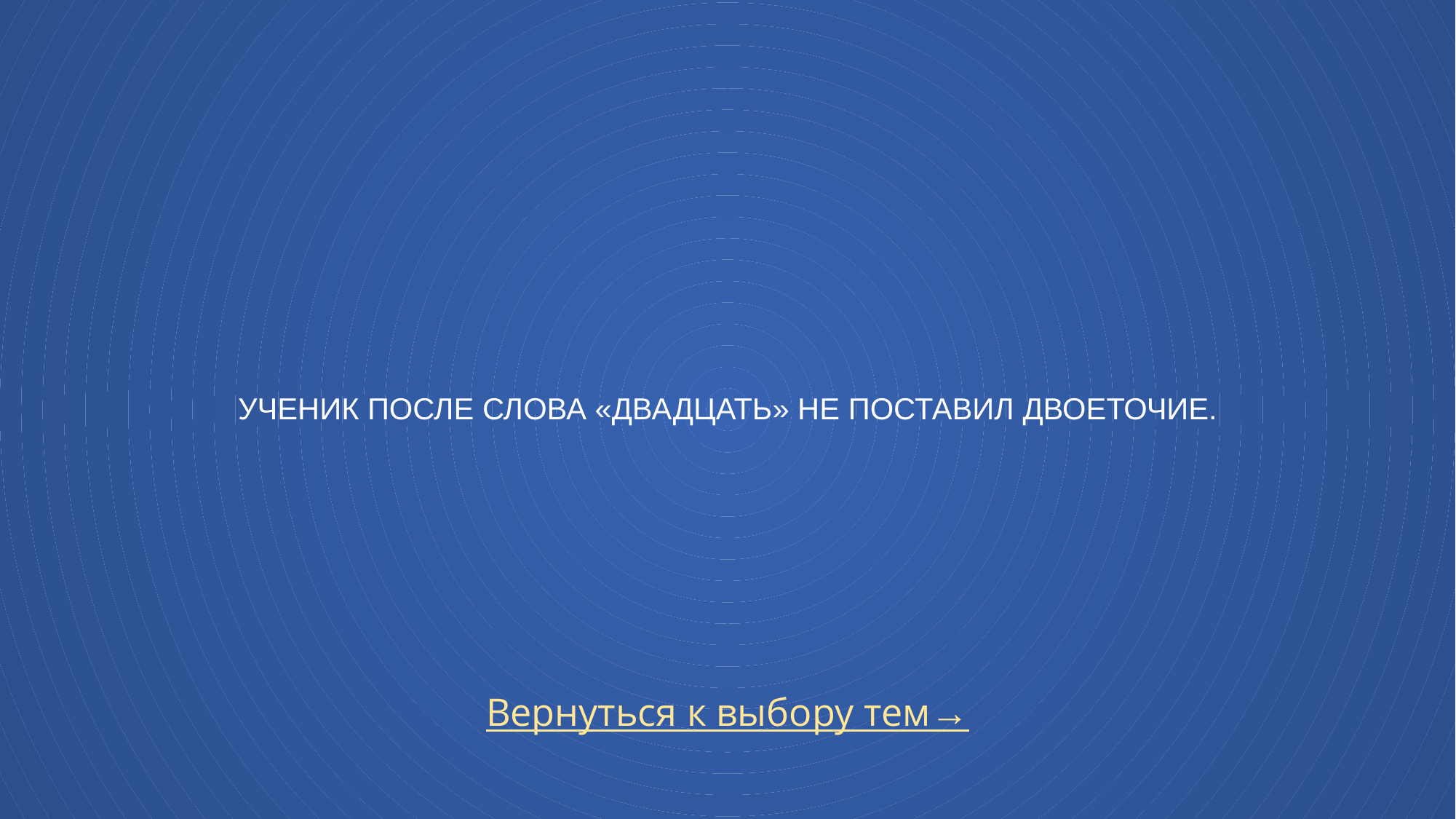

# Ученик после слова «двадцать» не поставил двоеточие.
Вернуться к выбору тем→